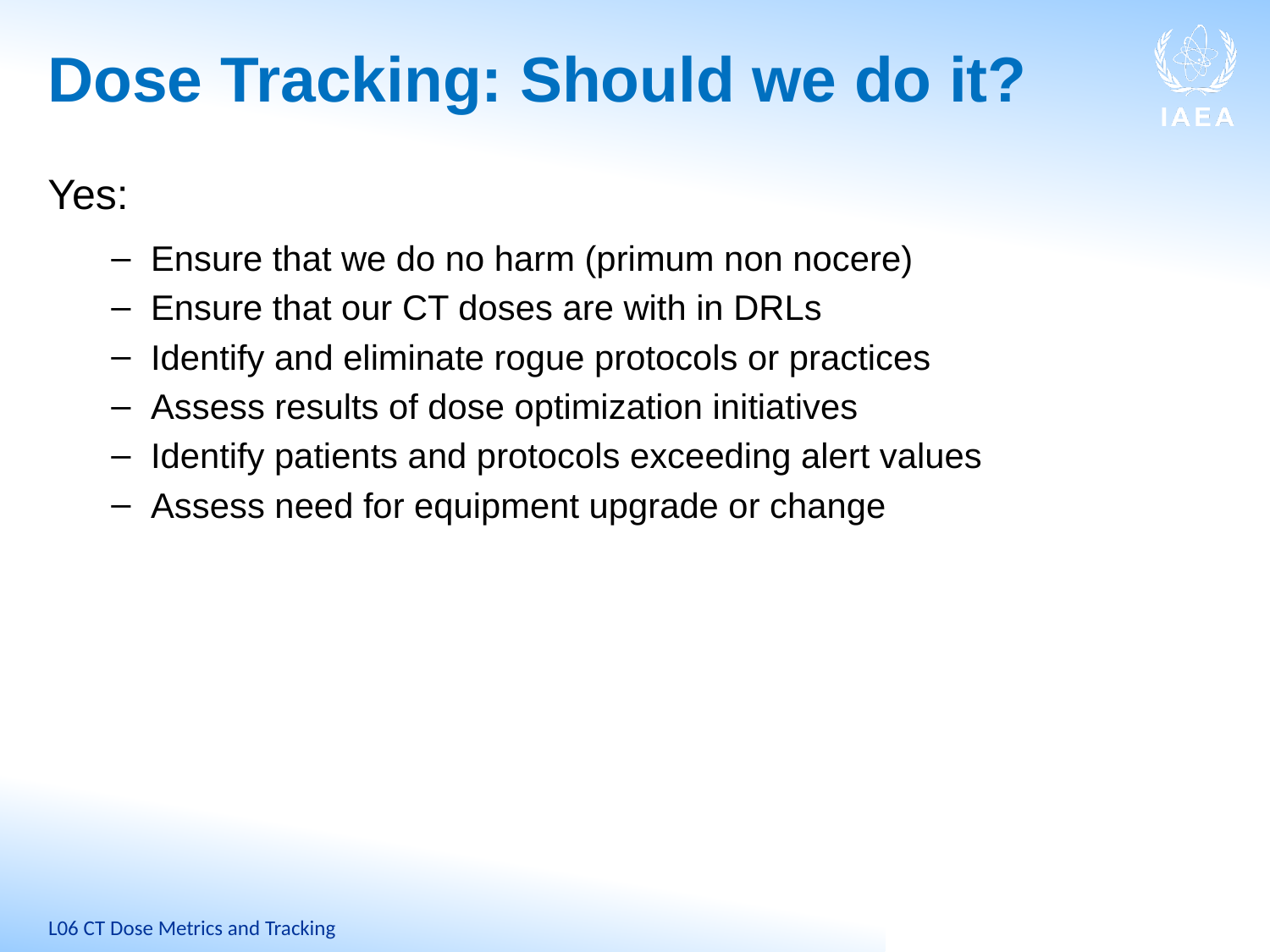

# Dose Tracking: Should we do it?
Yes:
Ensure that we do no harm (primum non nocere)
Ensure that our CT doses are with in DRLs
Identify and eliminate rogue protocols or practices
Assess results of dose optimization initiatives
Identify patients and protocols exceeding alert values
Assess need for equipment upgrade or change